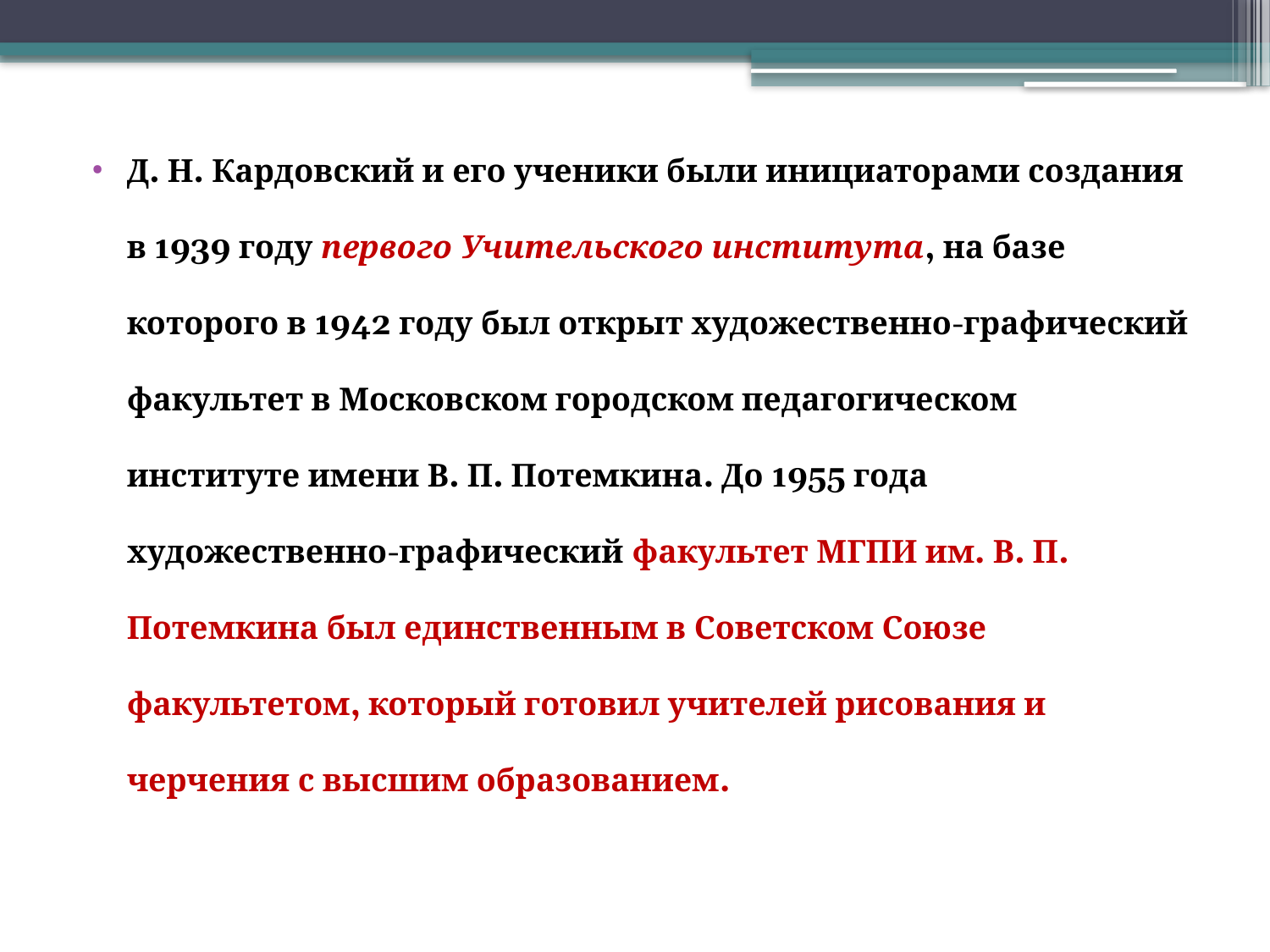

Д. Н. Кардовский и его ученики были инициаторами создания в 1939 году первого Учительского института, на базе которого в 1942 году был открыт художественно-графический факультет в Московском городском педагогическом институте имени В. П. Потемкина. До 1955 года художественно-графический факультет МГПИ им. В. П. Потемкина был единственным в Советском Союзе факультетом, который готовил учителей рисования и черчения с высшим образованием.